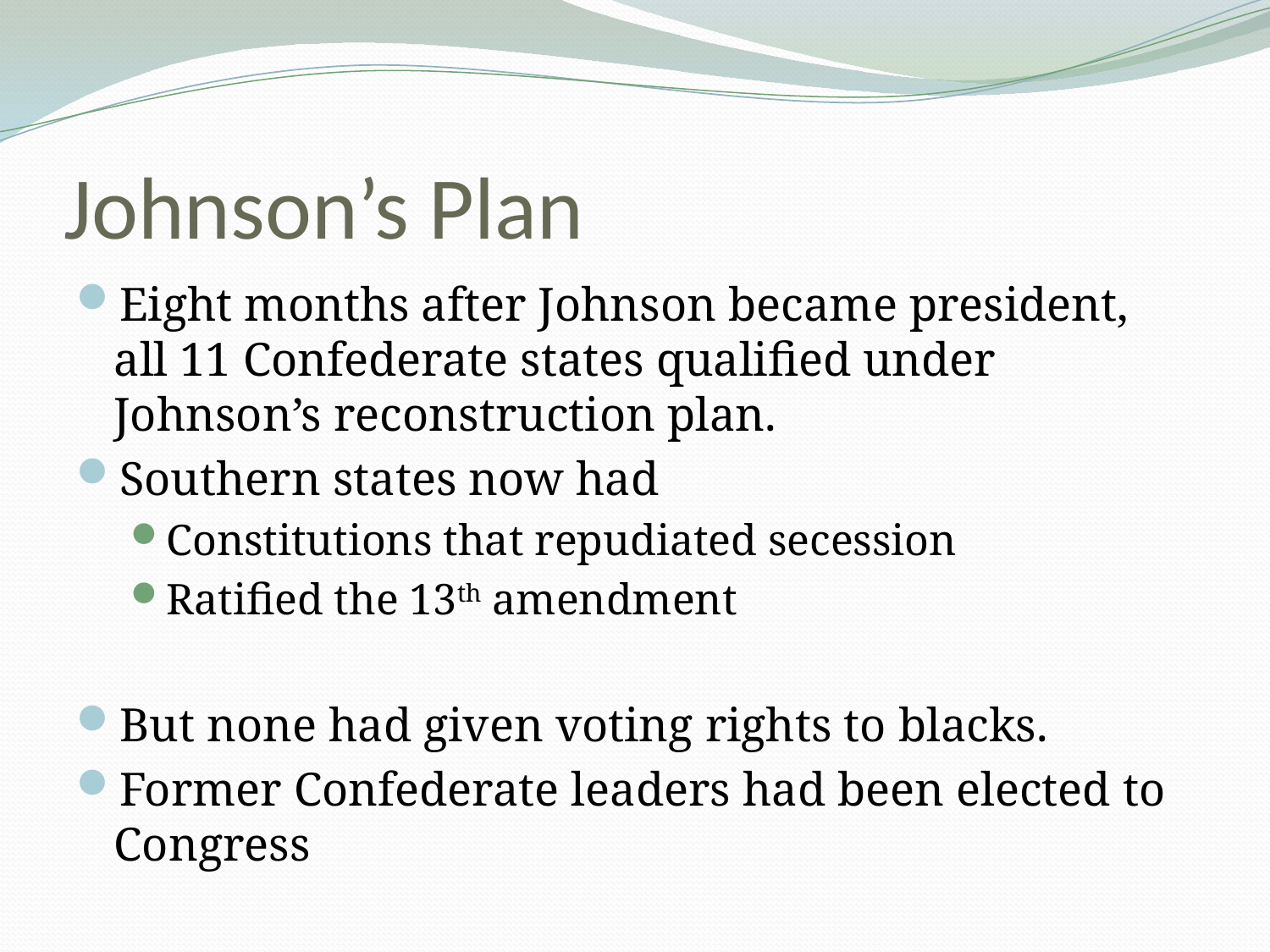

# Johnson’s Plan
Eight months after Johnson became president, all 11 Confederate states qualified under Johnson’s reconstruction plan.
Southern states now had
Constitutions that repudiated secession
Ratified the 13th amendment

But none had given voting rights to blacks.
Former Confederate leaders had been elected to Congress